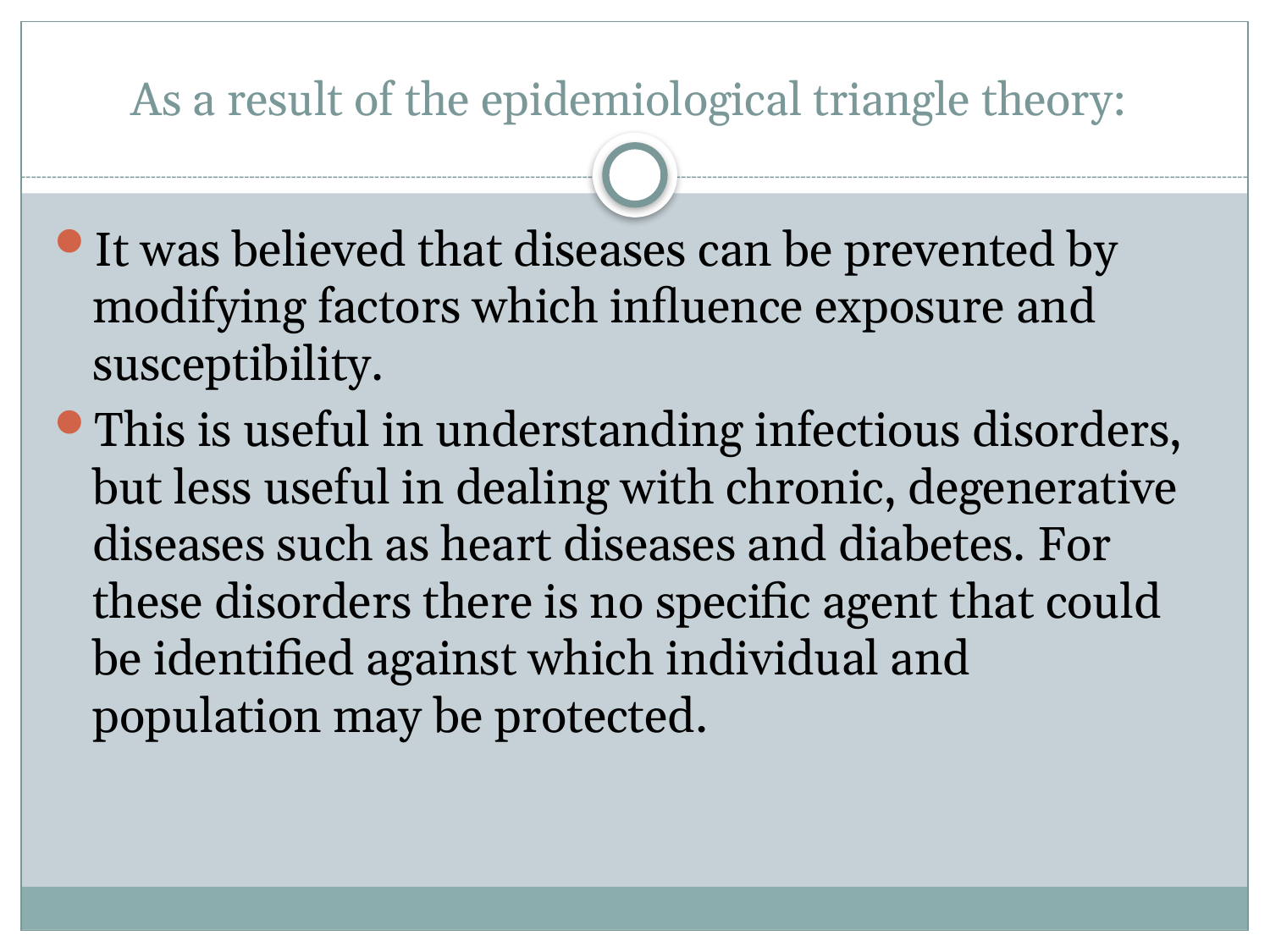

# As a result of the epidemiological triangle theory:
It was believed that diseases can be prevented by modifying factors which influence exposure and susceptibility.
This is useful in understanding infectious disorders, but less useful in dealing with chronic, degenerative diseases such as heart diseases and diabetes. For these disorders there is no specific agent that could be identified against which individual and population may be protected.